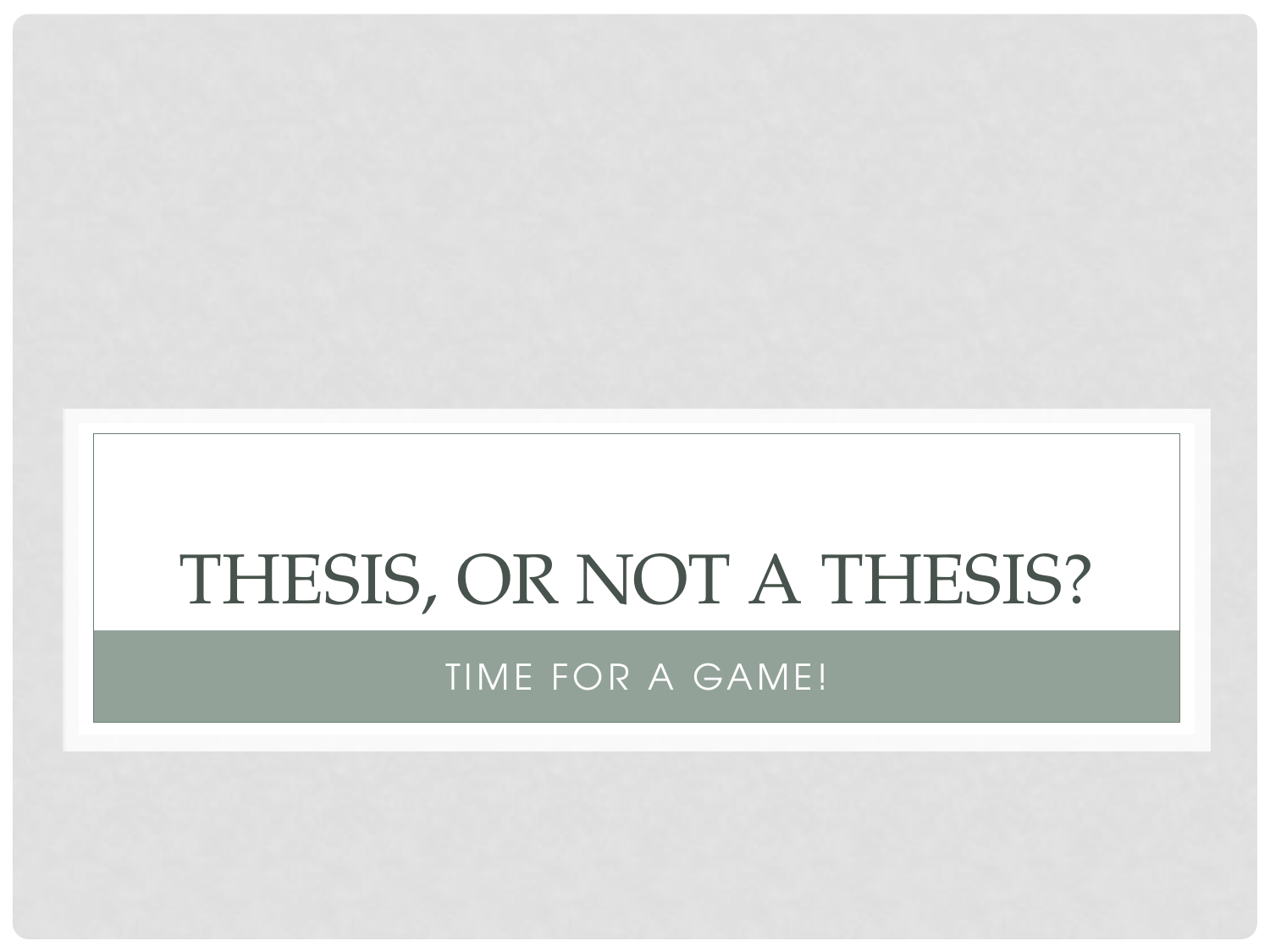

# Thesis, or not a thesis?
Time for a game!